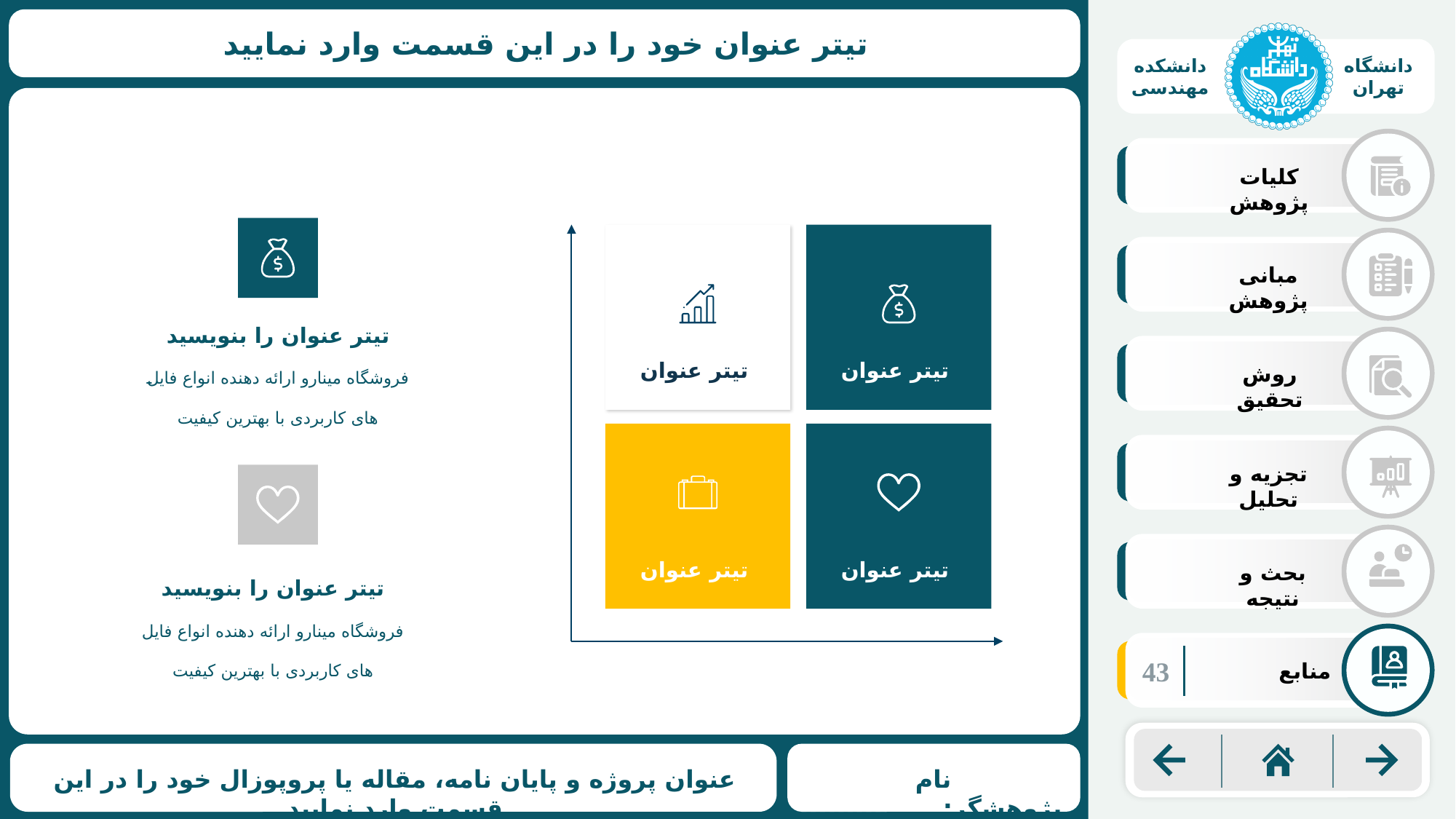

تیتر عنوان خود را در این قسمت وارد نمایید

تیتر عنوان
تیتر عنوان

تیتر عنوان
تیتر عنوان
تیتر عنوان را بنویسید
فروشگاه مینارو ارائه دهنده انواع فایل های کاربردی با بهترین کیفیت

تیتر عنوان را بنویسید
فروشگاه مینارو ارائه دهنده انواع فایل های کاربردی با بهترین کیفیت
43
عنوان پروژه و پایان نامه، مقاله یا پروپوزال خود را در این قسمت وارد نمایید
نام پژوهشگر:...............